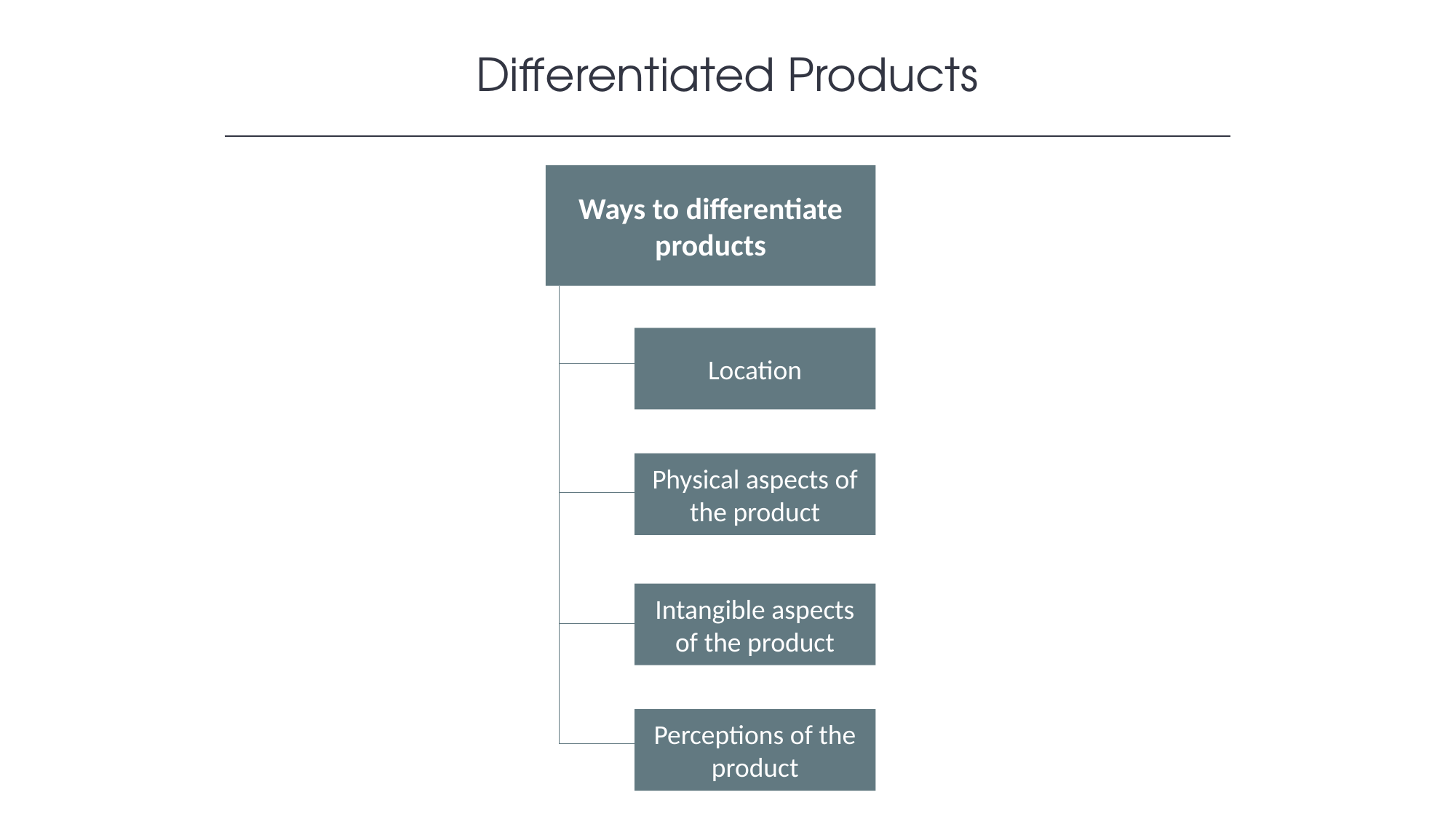

Differentiated Products
Ways to differentiate products
Location
Physical aspects of the product
Intangible aspects of the product
Perceptions of the product